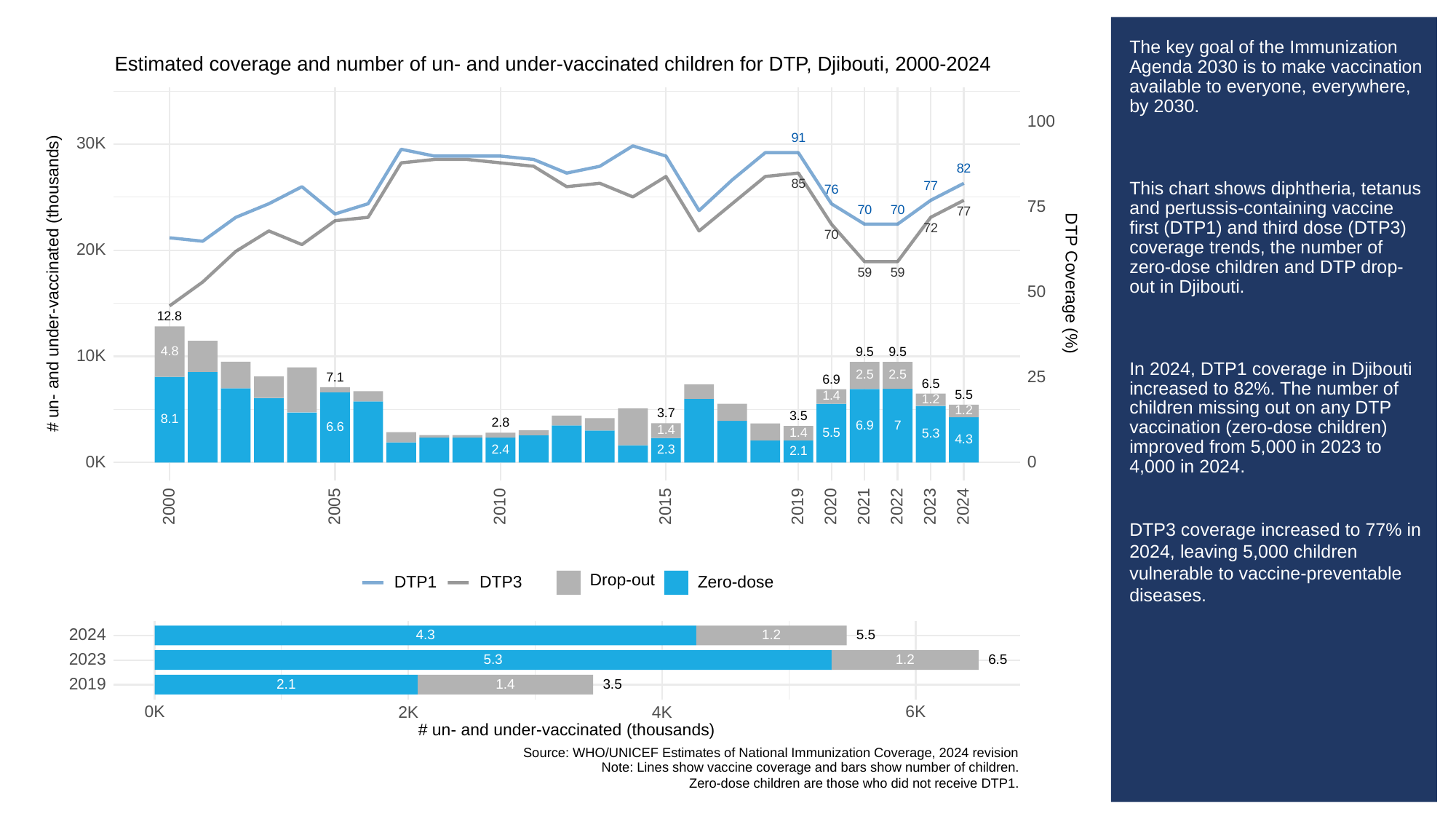

# The key goal of the Immunization Agenda 2030 is to make vaccination available to everyone, everywhere, by 2030.

This chart shows diphtheria, tetanus and pertussis-containing vaccine first (DTP1) and third dose (DTP3) coverage trends, the number of zero-dose children and DTP drop-out in Djibouti.

In 2024, DTP1 coverage in Djibouti increased to 82%. The number of children missing out on any DTP vaccination (zero-dose children) improved from 5,000 in 2023 to 4,000 in 2024.

DTP3 coverage increased to 77% in 2024, leaving 5,000 children vulnerable to vaccine-preventable diseases.

Estimated coverage and number of un- and under-vaccinated children for DTP, Djibouti, 2000-2024

100
91
30K

82
85
77
76

75
70
70
77
72
70
20K

59
59
# un- and under-vaccinated (thousands)
DTP Coverage (%)
50

12.8

4.8
9.5
9.5
10K

2.5
2.5
25

7.1
6.9

6.5

5.5

1.4

1.2

1.2

3.7

3.5

8.1

2.8

6.9
7
6.6

1.4
5.5
1.4
5.3

4.3

2.3
2.4
2.1
0K
0

2023
2000
2005
2010
2015
2019
2020
2021
2022
2024

Drop-out
DTP3
Zero-dose
DTP1

2024
4.3
1.2
5.5

2023
5.3
6.5
1.2

2019
3.5
2.1
1.4

0K
6K
2K
4K
# un- and under-vaccinated (thousands)
Source: WHO/UNICEF Estimates of National Immunization Coverage, 2024 revision
Note: Lines show vaccine coverage and bars show number of children.
Zero-dose children are those who did not receive DTP1.